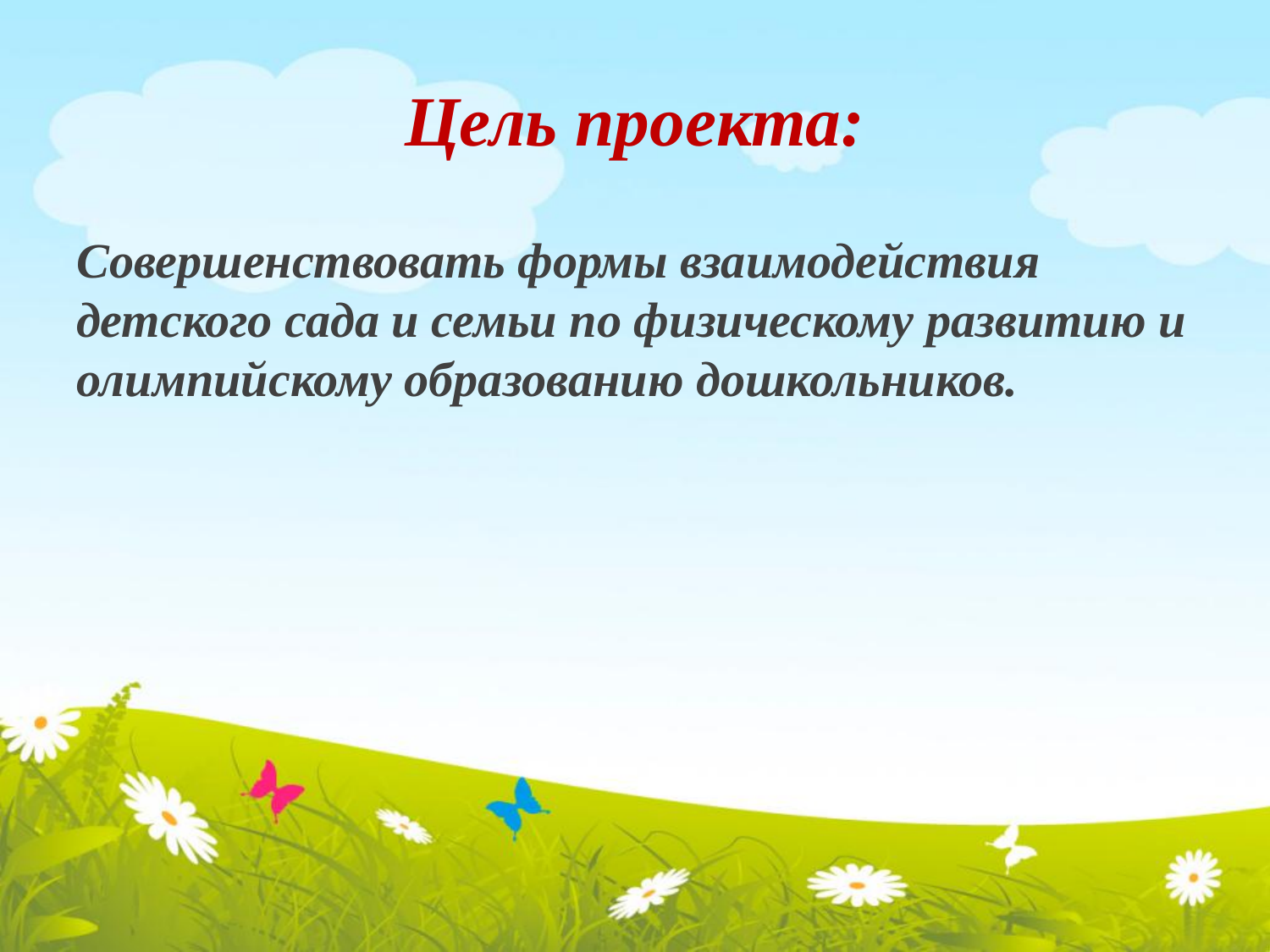

# Цель проекта:
Совершенствовать формы взаимодействия детского сада и семьи по физическому развитию и олимпийскому образованию дошкольников.